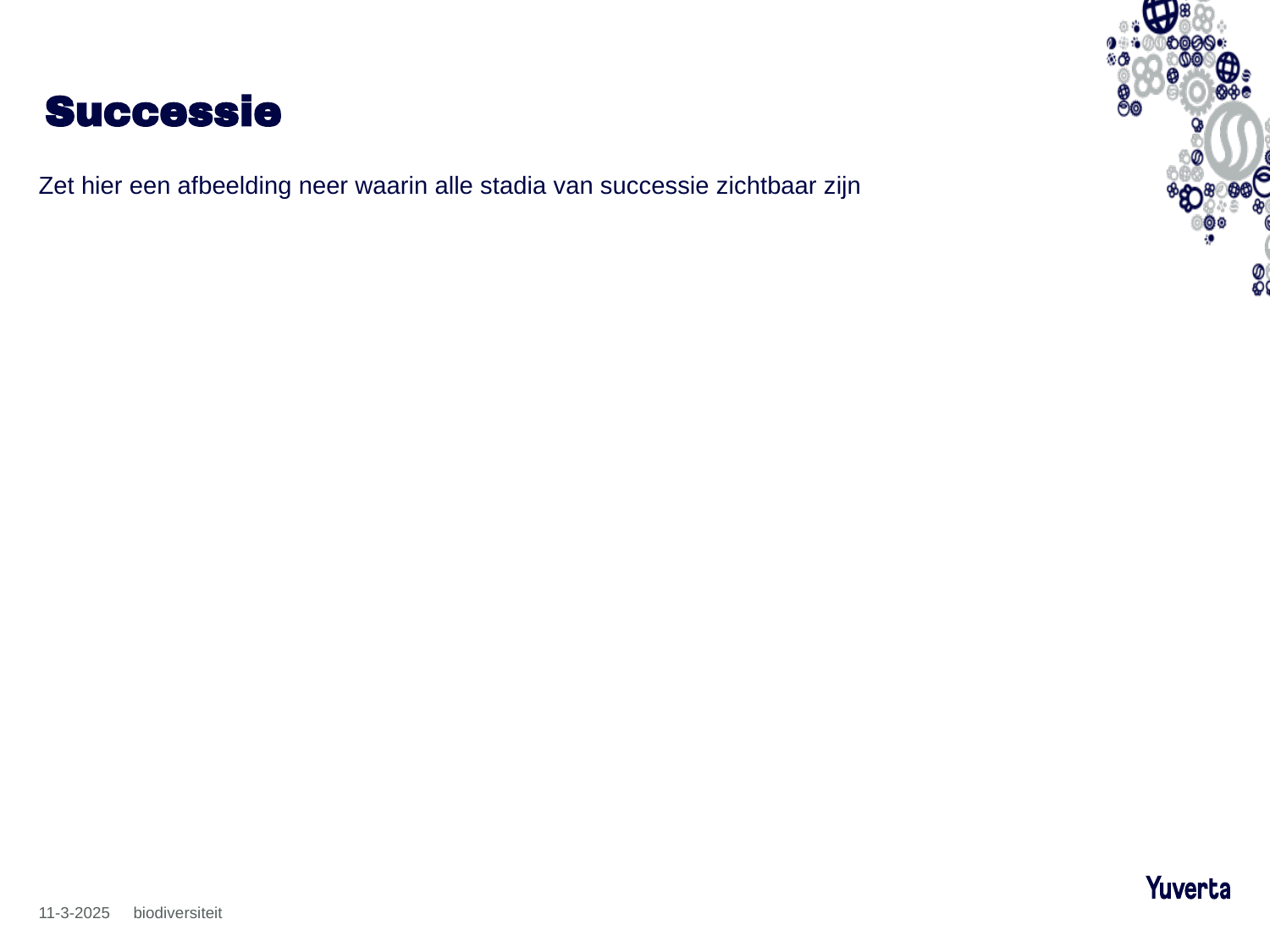

# Successie
Zet hier een afbeelding neer waarin alle stadia van successie zichtbaar zijn

11-3-2025
biodiversiteit